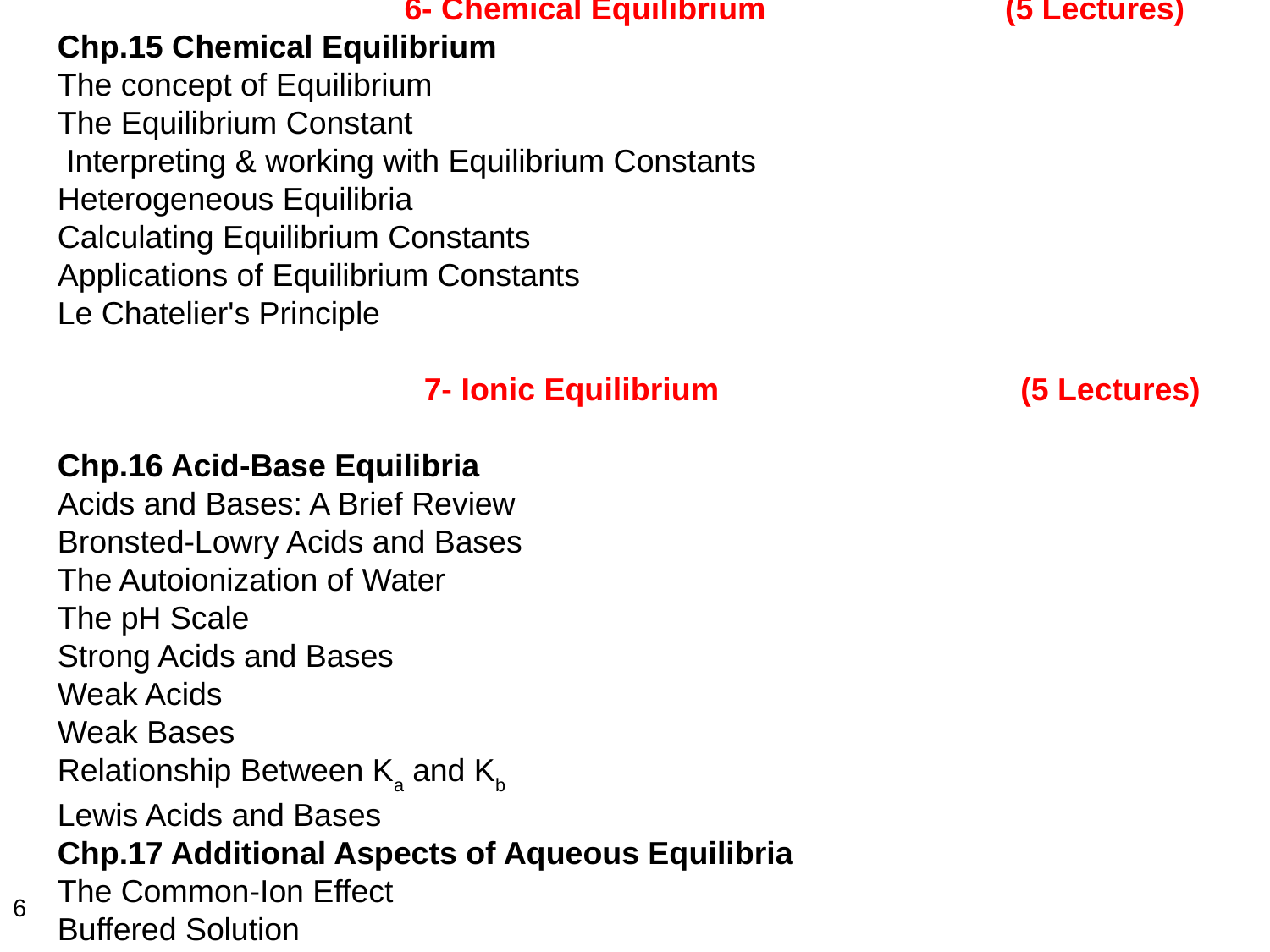

6- Chemical Equilibrium                           (5 Lectures)
Chp.15 Chemical Equilibrium
The concept of Equilibrium
The Equilibrium Constant
 Interpreting & working with Equilibrium Constants
Heterogeneous Equilibria
Calculating Equilibrium Constants
Applications of Equilibrium Constants
Le Chatelier's Principle

                                         7- Ionic Equilibrium                                  (5 Lectures)
Chp.16 Acid-Base Equilibria
Acids and Bases: A Brief Review
Bronsted-Lowry Acids and Bases
The Autoionization of Water
The pH Scale
Strong Acids and Bases
Weak Acids
Weak Bases
Relationship Between Ka and Kb
Lewis Acids and Bases
Chp.17 Additional Aspects of Aqueous Equilibria
The Common-Ion Effect
Buffered Solution
6